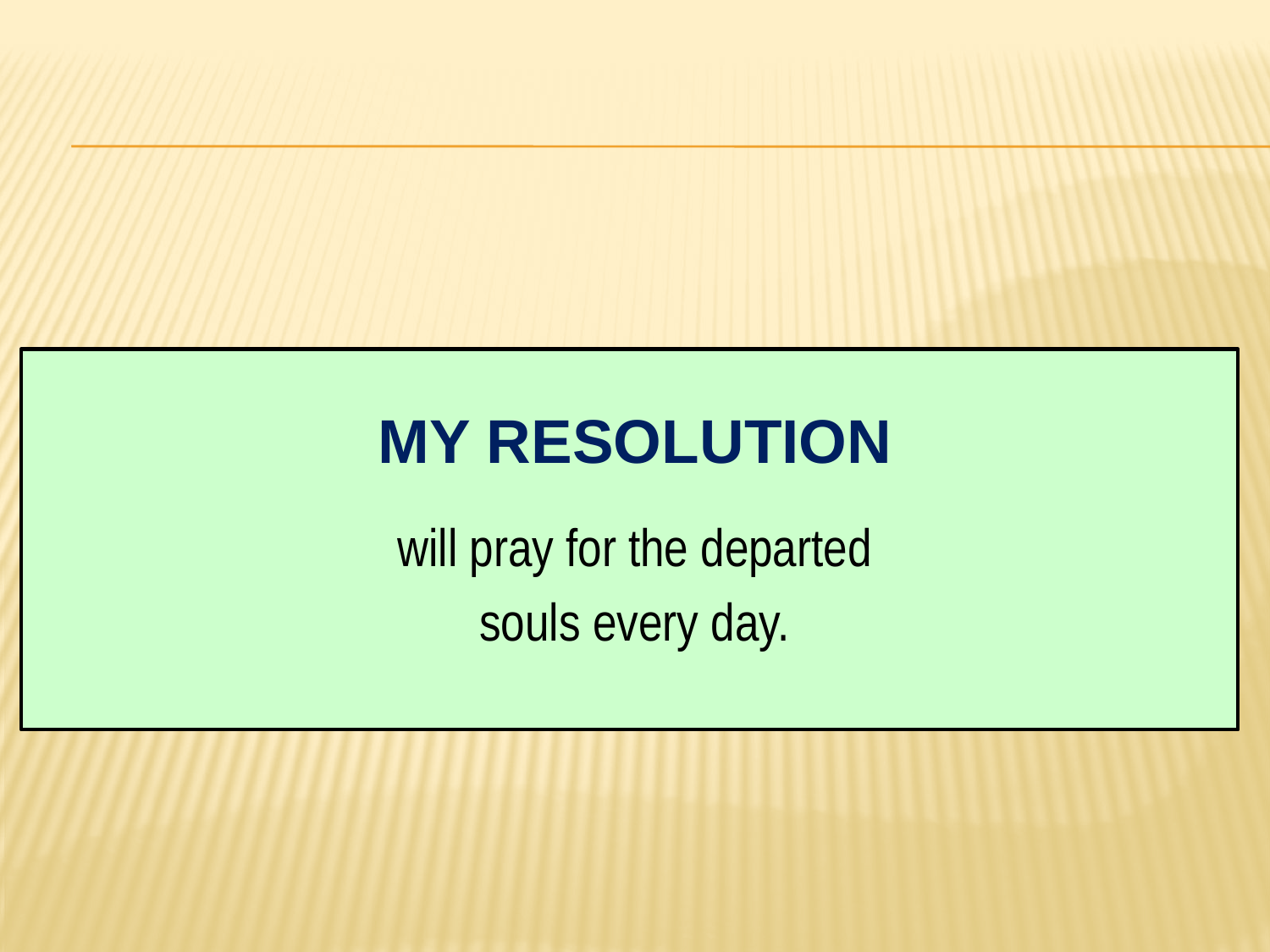

# My Resolution
 will pray for the departed
souls every day.